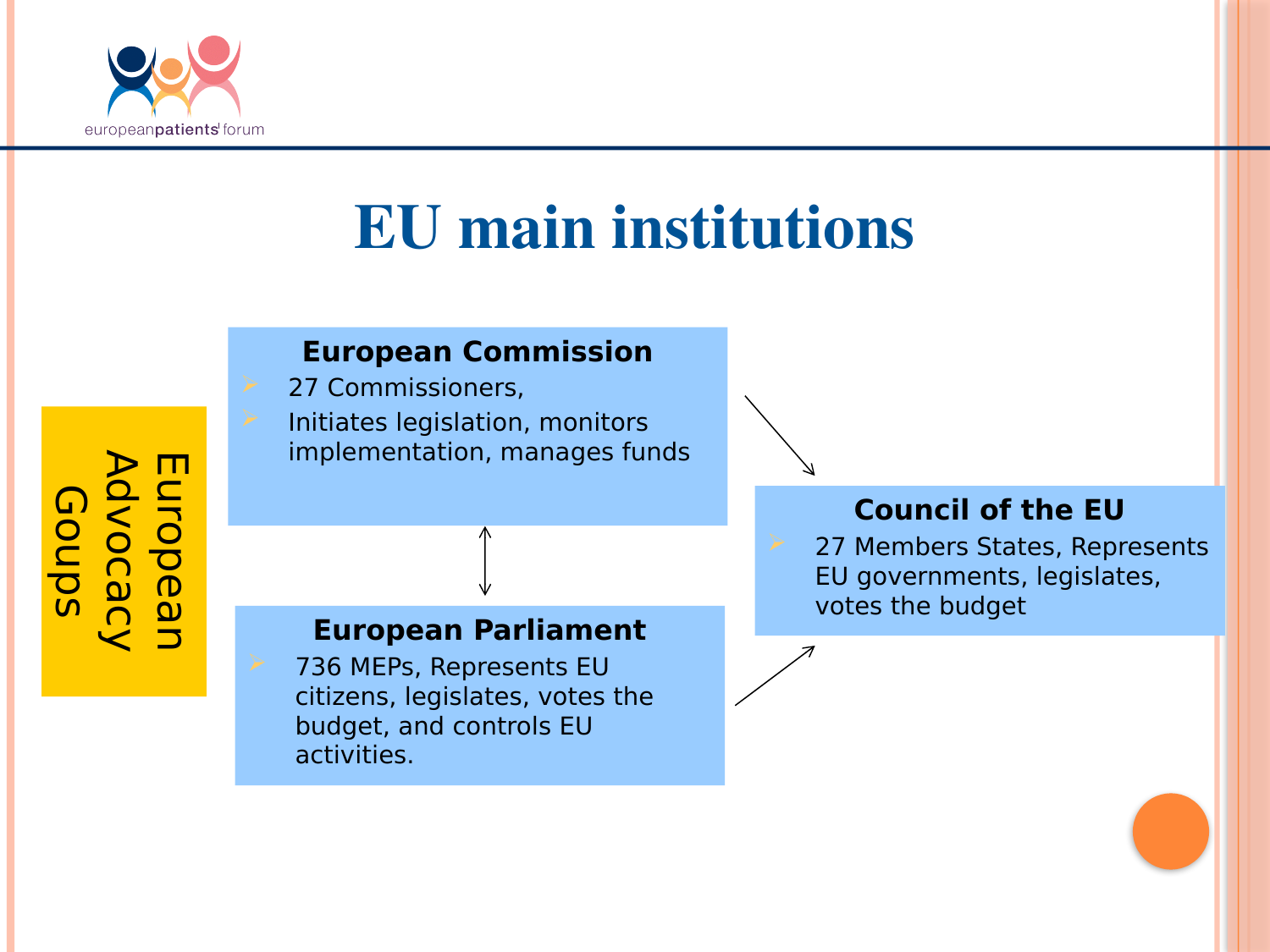

EU main institutions
European Commission
27 Commissioners,
Initiates legislation, monitors implementation, manages funds

European Advocacy Goups
Council of the EU
27 Members States, Represents EU governments, legislates, votes the budget

European Parliament
736 MEPs, Represents EU citizens, legislates, votes the budget, and controls EU activities.